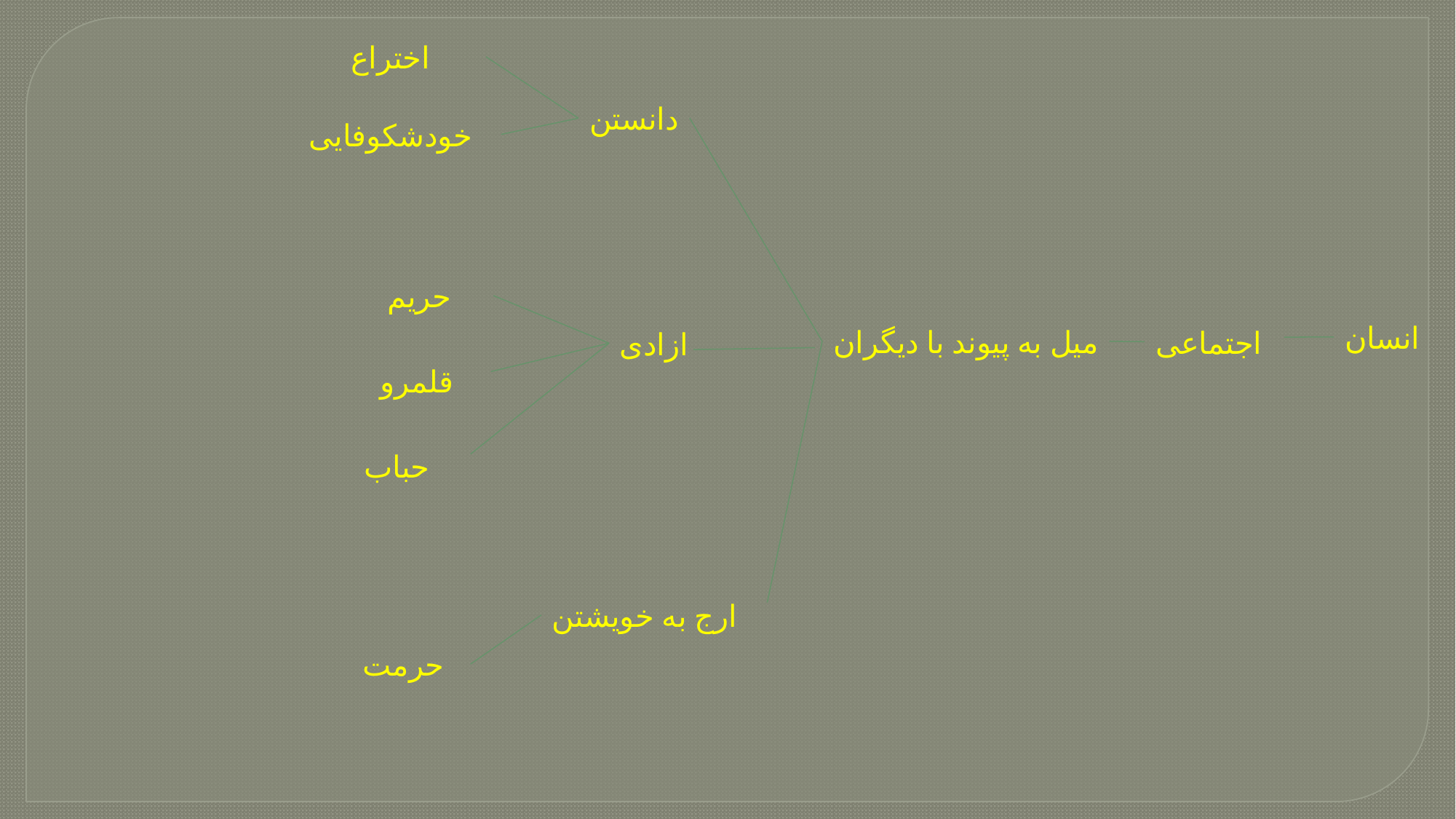

اختراع
دانستن
خودشکوفایی
حریم
انسان
میل به پیوند با دیگران
اجتماعی
ازادی
قلمرو
حباب
ارج به خویشتن
حرمت